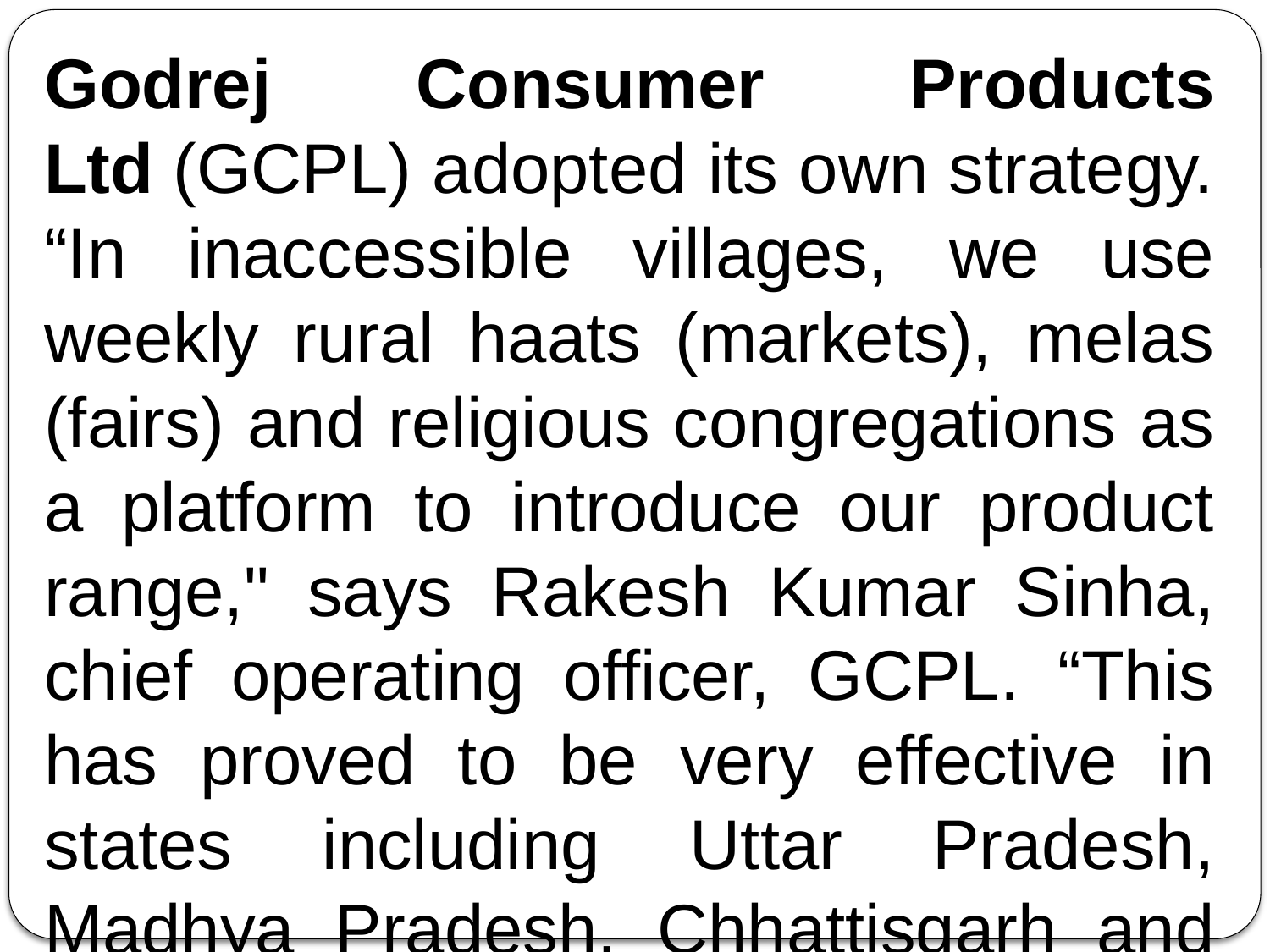

Godrej Consumer Products Ltd (GCPL) adopted its own strategy. “In inaccessible villages, we use weekly rural haats (markets), melas (fairs) and religious congregations as a platform to introduce our product range," says Rakesh Kumar Sinha, chief operating officer, GCPL. “This has proved to be very effective in states including Uttar Pradesh, Madhya Pradesh, Chhattisgarh and Haryana."